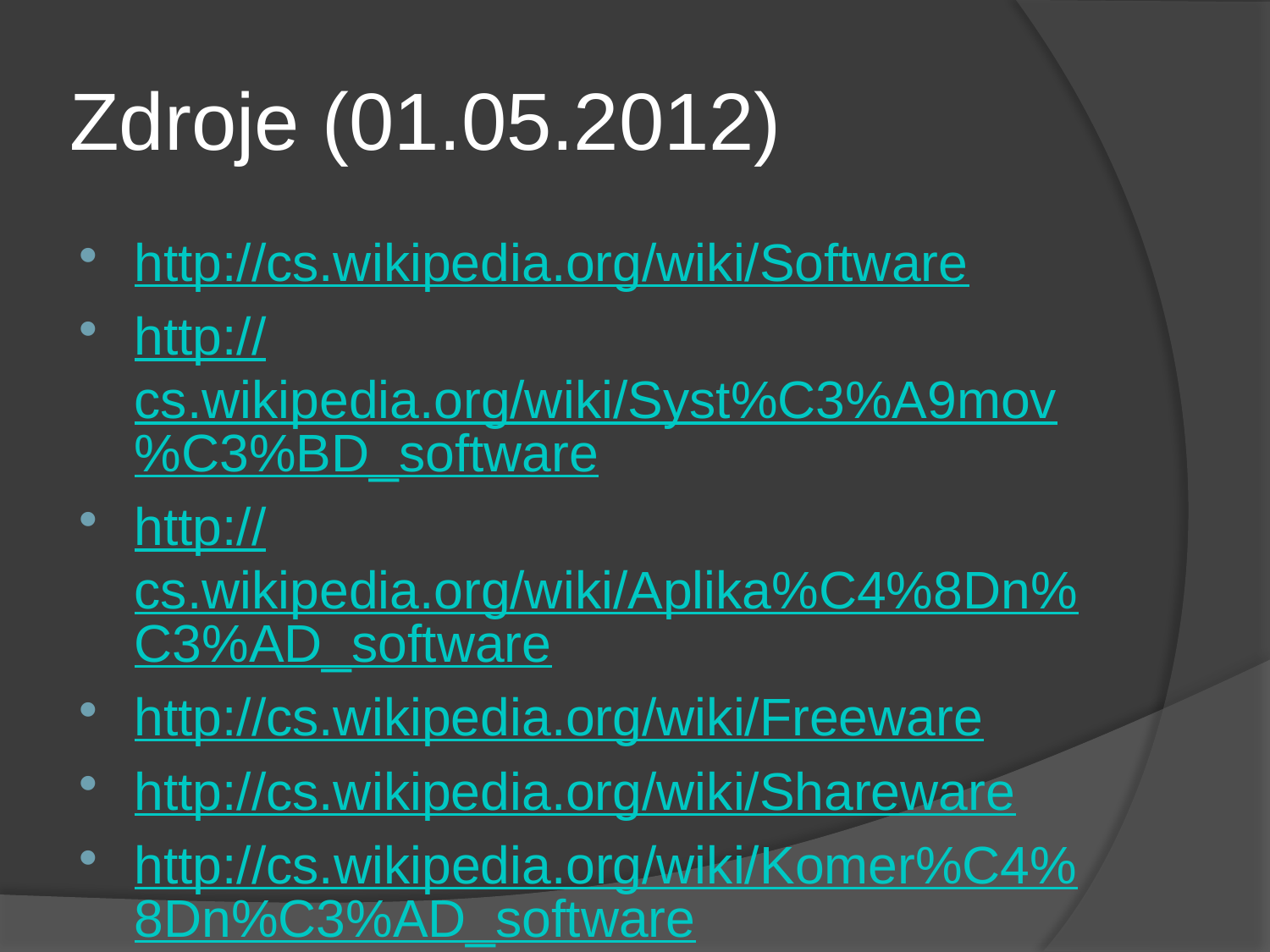

# Zdroje (01.05.2012)
http://cs.wikipedia.org/wiki/Software
http://cs.wikipedia.org/wiki/Syst%C3%A9mov%C3%BD_software
http://cs.wikipedia.org/wiki/Aplika%C4%8Dn%C3%AD_software
http://cs.wikipedia.org/wiki/Freeware
http://cs.wikipedia.org/wiki/Shareware
http://cs.wikipedia.org/wiki/Komer%C4%8Dn%C3%AD_software